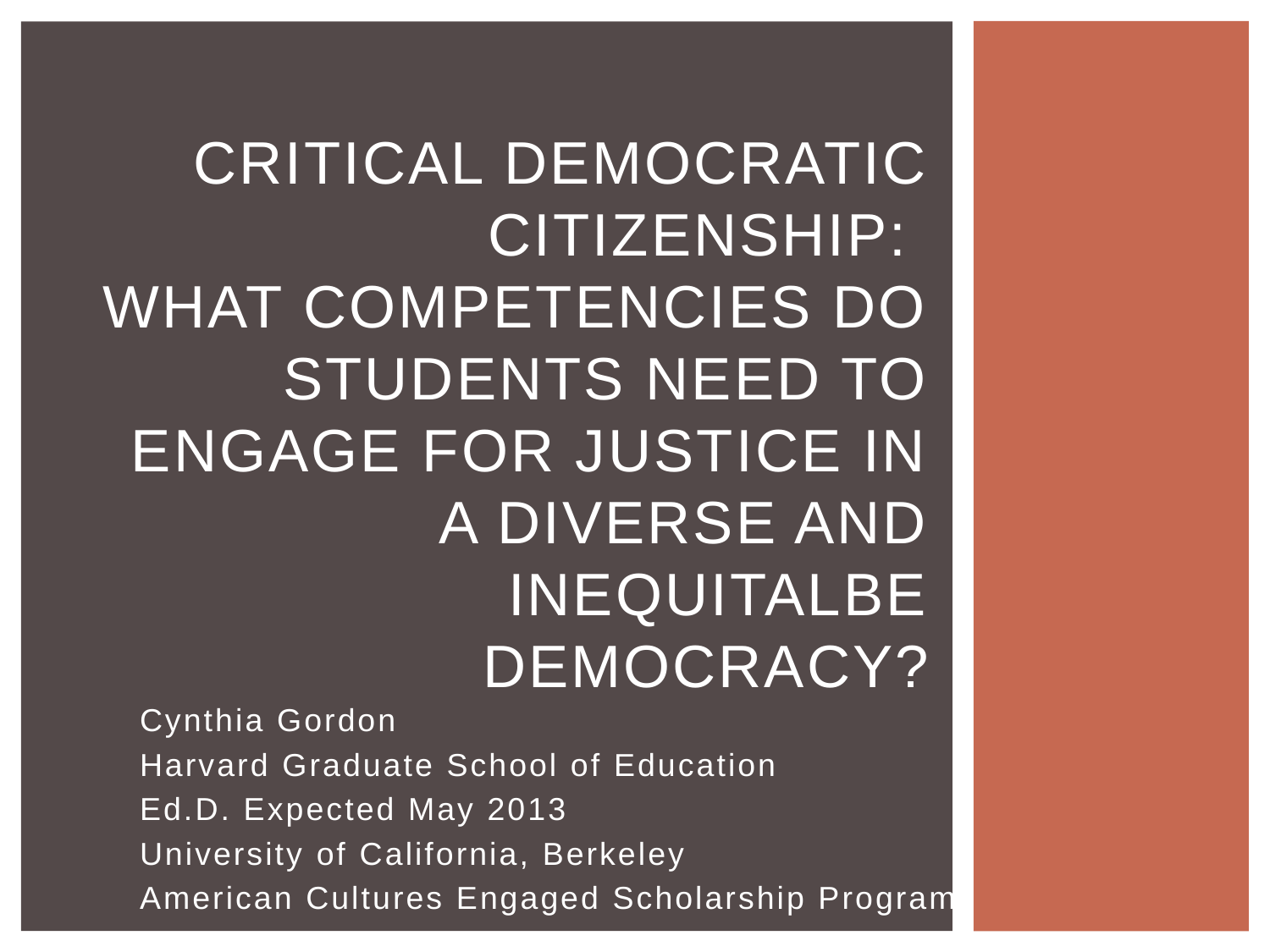

# Critical Democratic Citizenship: What competencies do students need to engage for justice in a diverse and inequitalbe democracy?
Cynthia Gordon
Harvard Graduate School of Education
Ed.D. Expected May 2013
University of California, Berkeley
American Cultures Engaged Scholarship Program